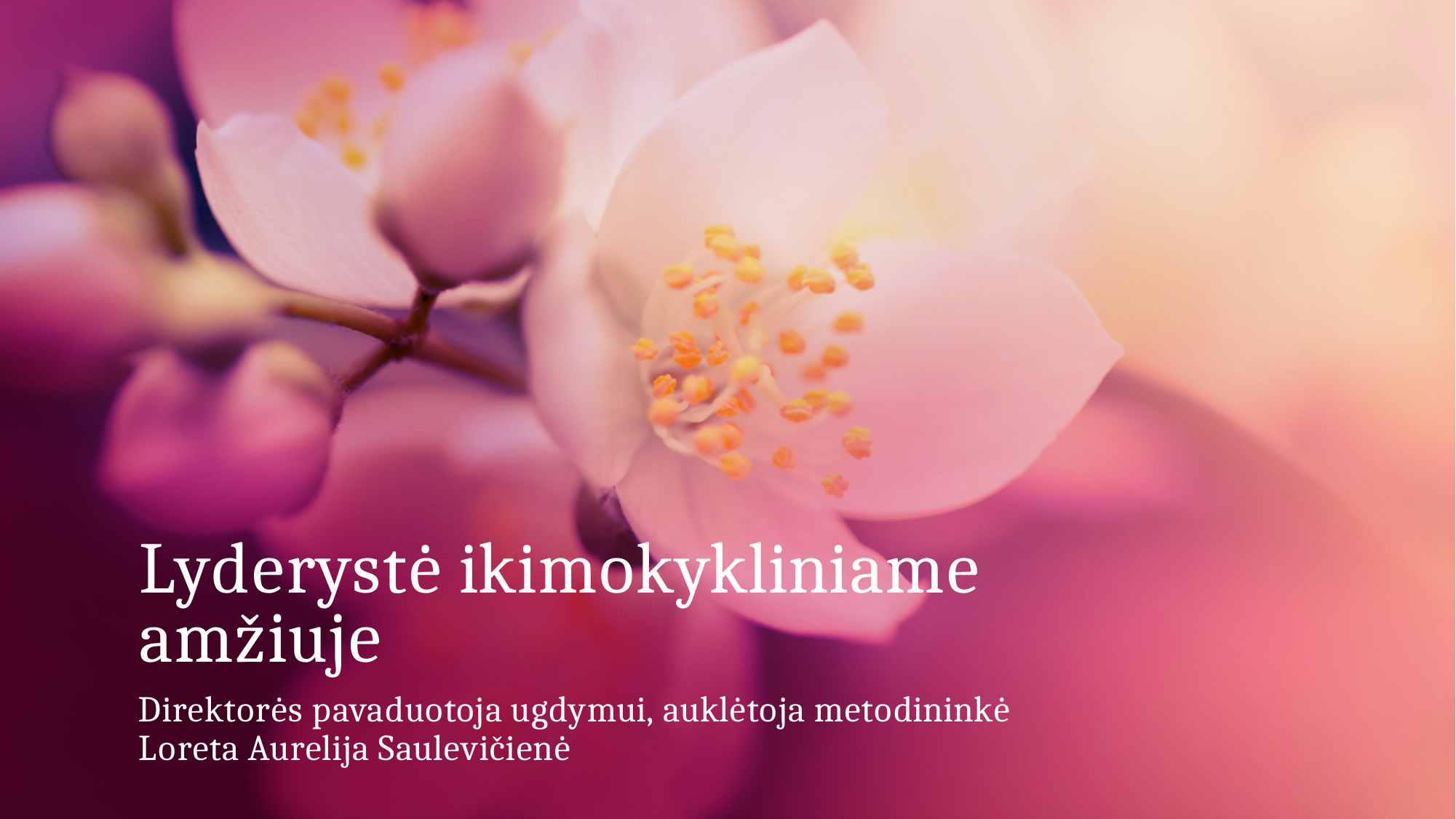

# Lyderystė ikimokykliniame amžiuje
Direktorės pavaduotoja ugdymui, auklėtoja metodininkė
Loreta Aurelija Saulevičienė